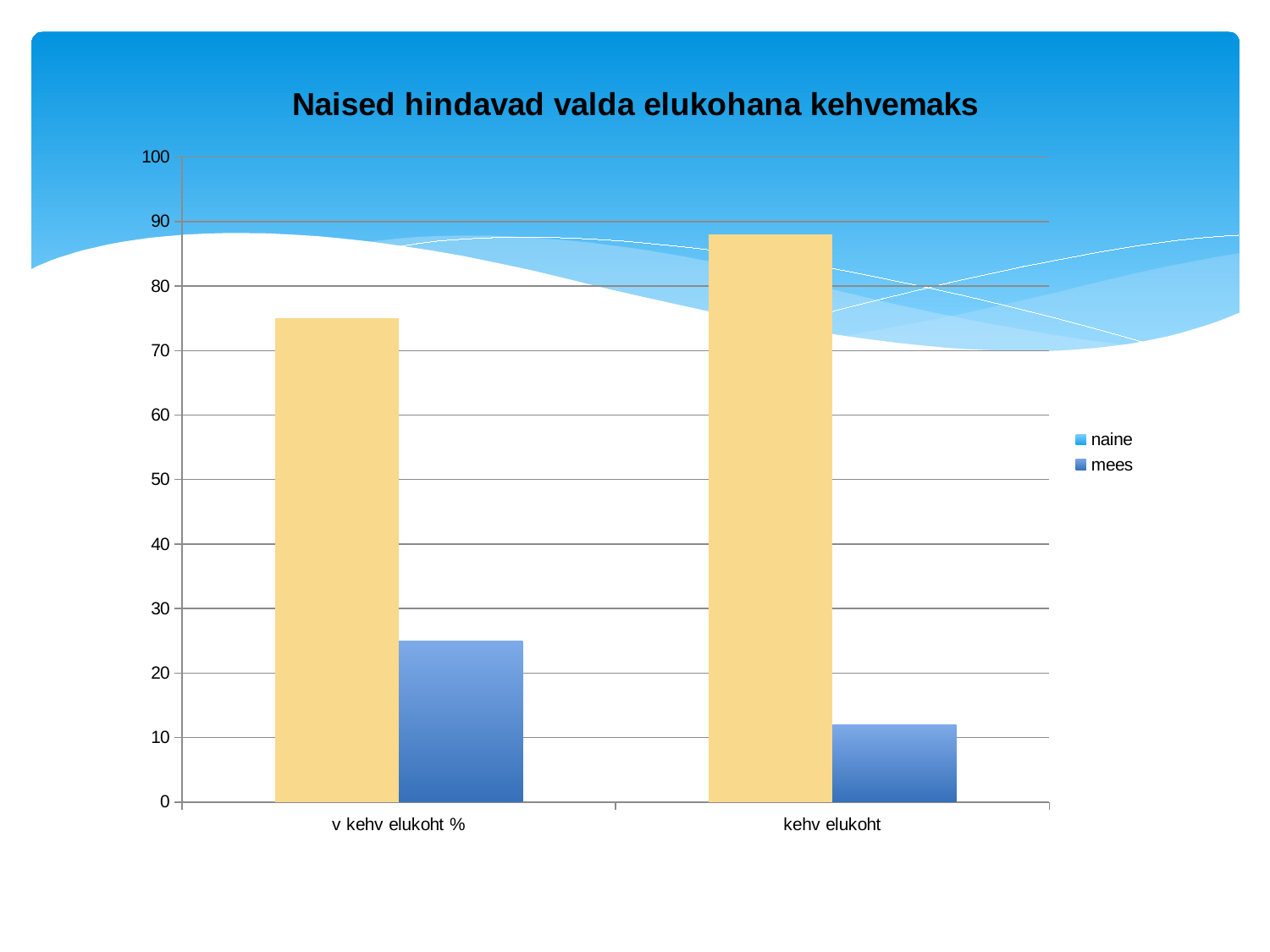

### Chart: Naised hindavad valda elukohana kehvemaks

| Category | naine | mees |
|---|---|---|
| v kehv elukoht % | 75.0 | 25.0 |
| kehv elukoht | 88.0 | 12.0 |